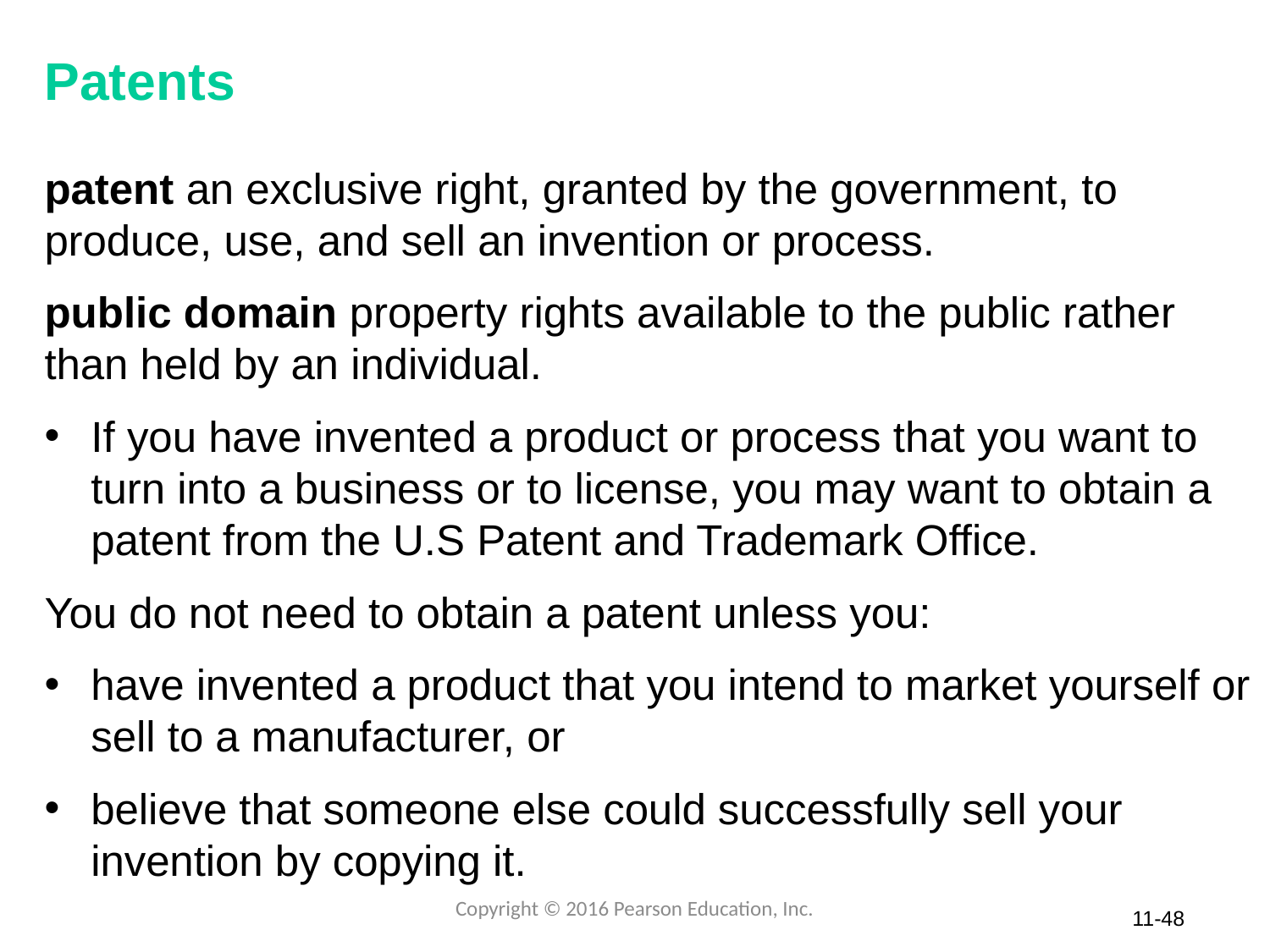

# Patents
patent an exclusive right, granted by the government, to produce, use, and sell an invention or process.

public domain property rights available to the public rather than held by an individual.

If you have invented a product or process that you want to turn into a business or to license, you may want to obtain a patent from the U.S Patent and Trademark Office.

You do not need to obtain a patent unless you:

have invented a product that you intend to market yourself or sell to a manufacturer, or

believe that someone else could successfully sell your invention by copying it.
Copyright © 2016 Pearson Education, Inc.